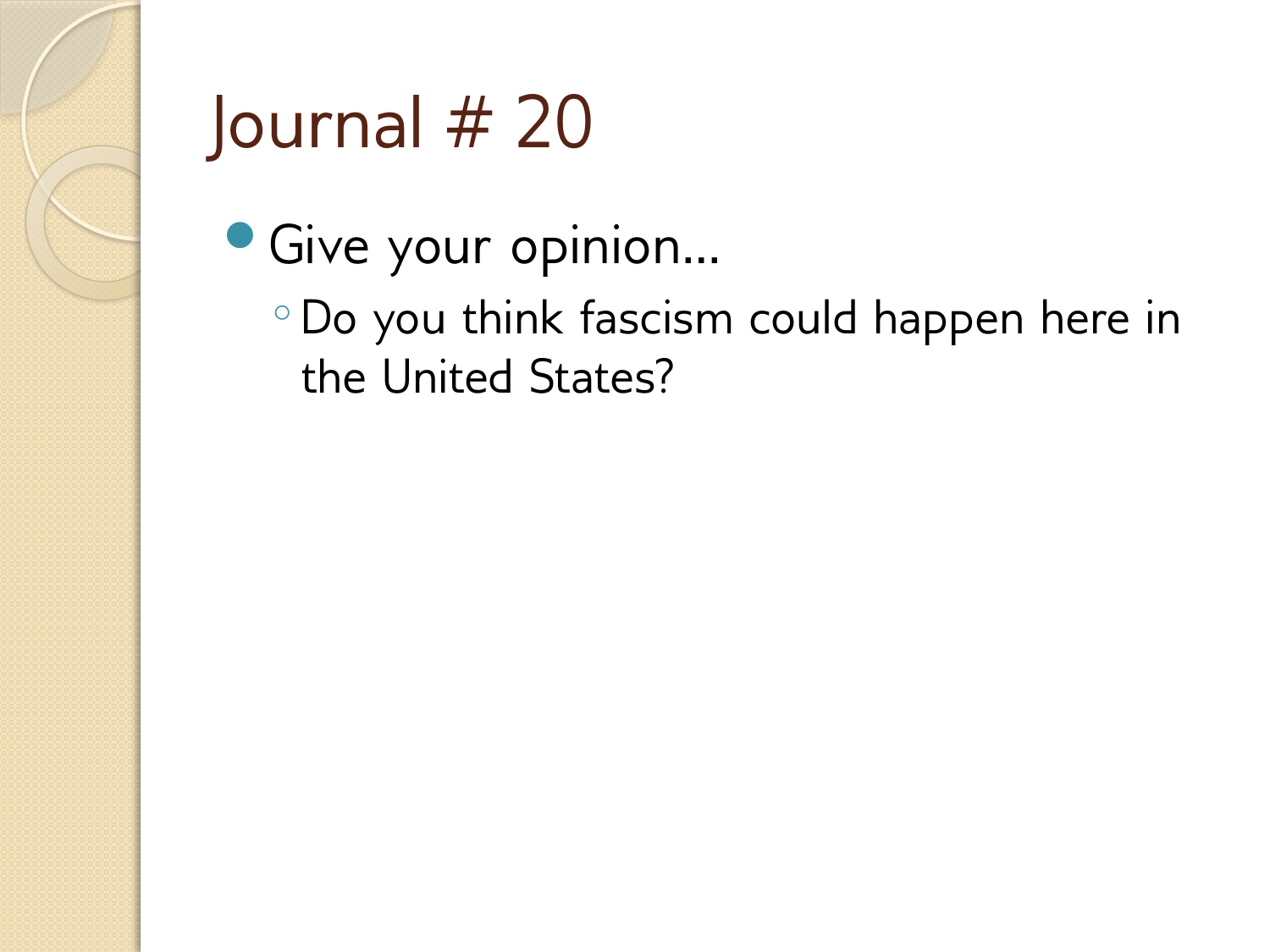

# Journal # 20
Give your opinion…
Do you think fascism could happen here in the United States?